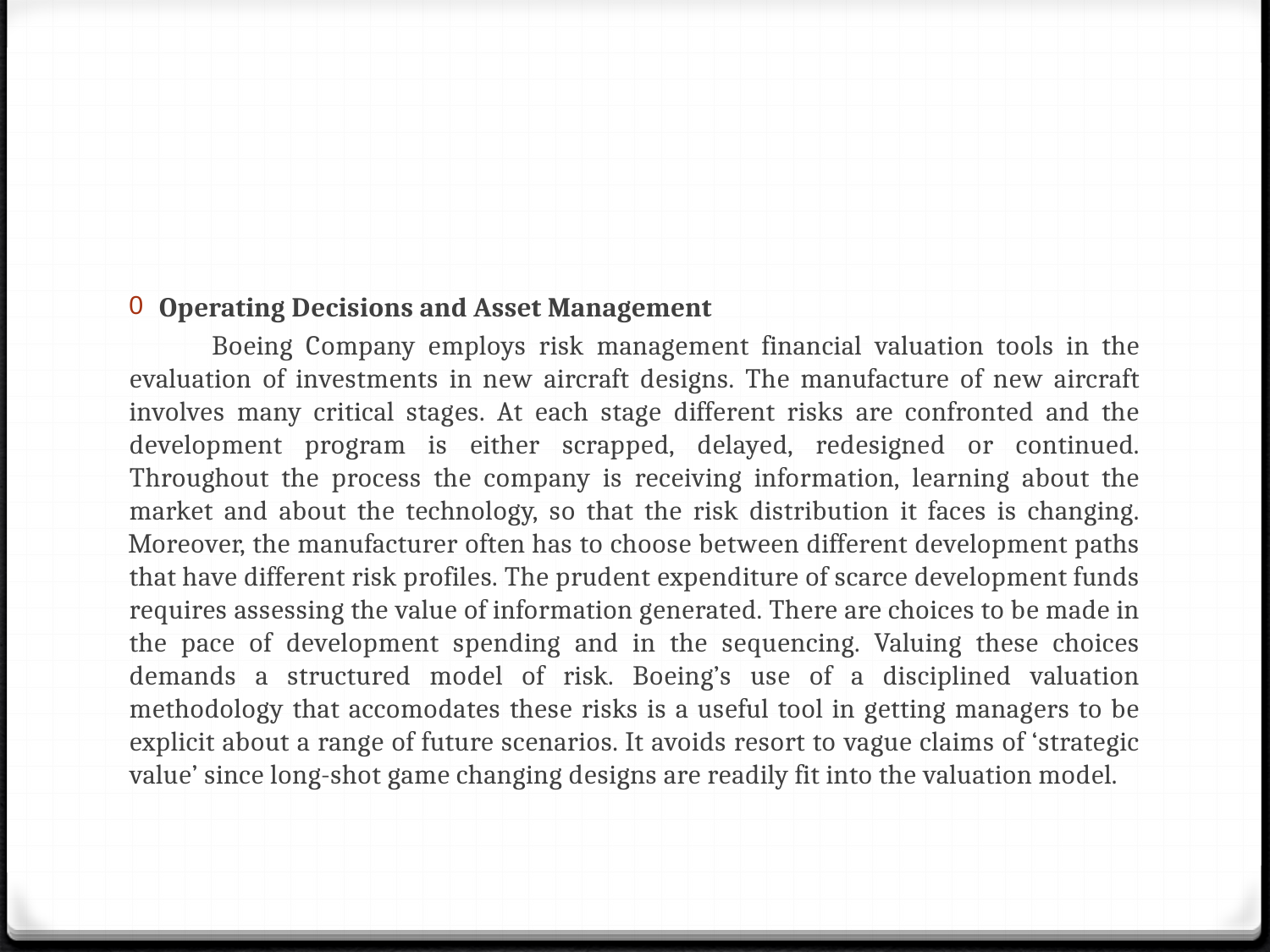

#
Operating Decisions and Asset Management
	Boeing Company employs risk management financial valuation tools in the evaluation of investments in new aircraft designs. The manufacture of new aircraft involves many critical stages. At each stage different risks are confronted and the development program is either scrapped, delayed, redesigned or continued. Throughout the process the company is receiving information, learning about the market and about the technology, so that the risk distribution it faces is changing. Moreover, the manufacturer often has to choose between different development paths that have different risk profiles. The prudent expenditure of scarce development funds requires assessing the value of information generated. There are choices to be made in the pace of development spending and in the sequencing. Valuing these choices demands a structured model of risk. Boeing’s use of a disciplined valuation methodology that accomodates these risks is a useful tool in getting managers to be explicit about a range of future scenarios. It avoids resort to vague claims of ‘strategic value’ since long-shot game changing designs are readily fit into the valuation model.